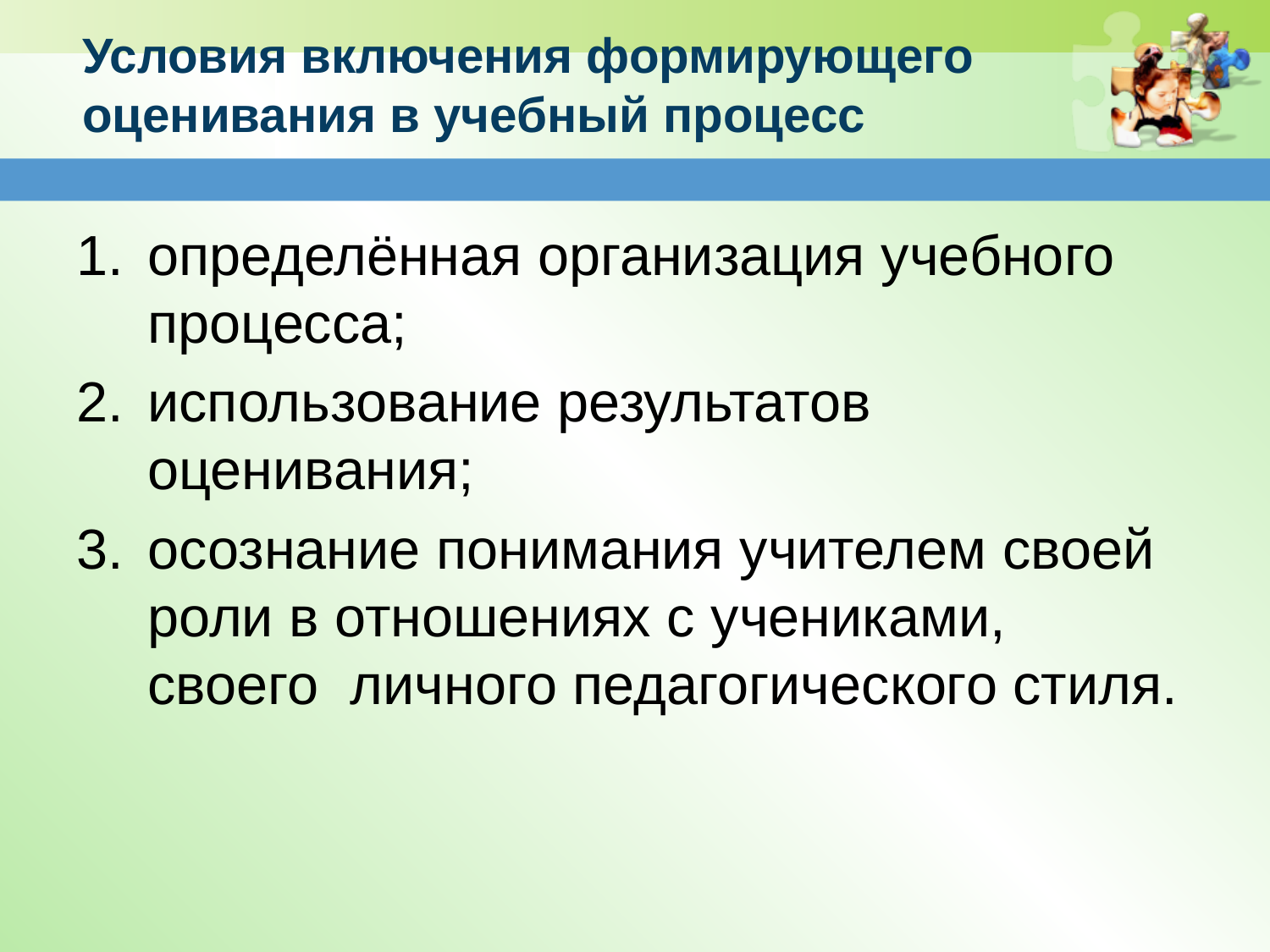

# Условия включения формирующего оценивания в учебный процесс

определённая организация учебного процесса;
использование результатов оценивания;
осознание понимания учителем своей роли в отношениях с учениками, своего  личного педагогического стиля.